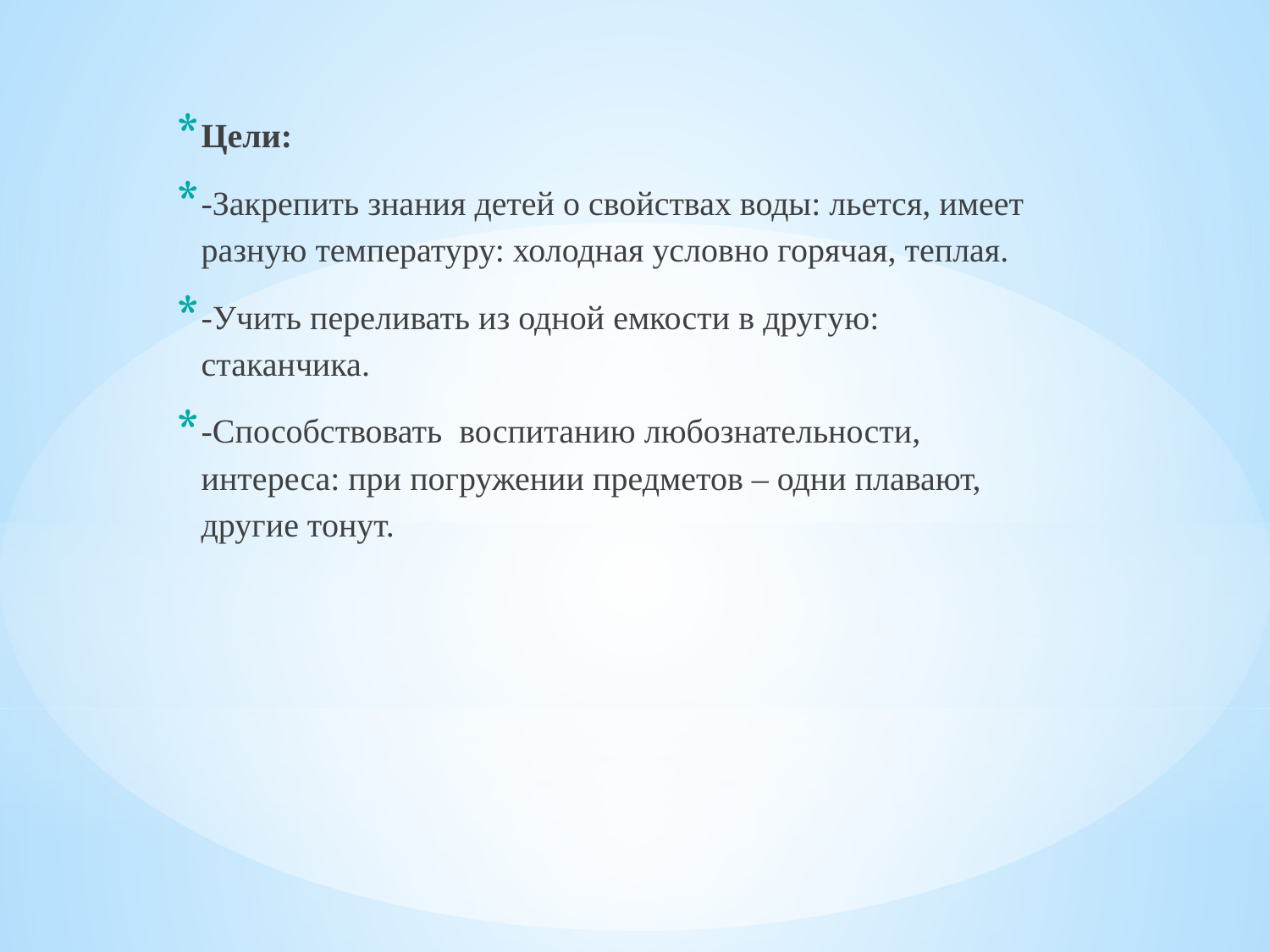

Цели:
-Закрепить знания детей о свойствах воды: льется, имеет разную температуру: холодная условно горячая, теплая.
-Учить переливать из одной емкости в другую: стаканчика.
-Способствовать  воспитанию любознательности, интереса: при погружении предметов – одни плавают, другие тонут.